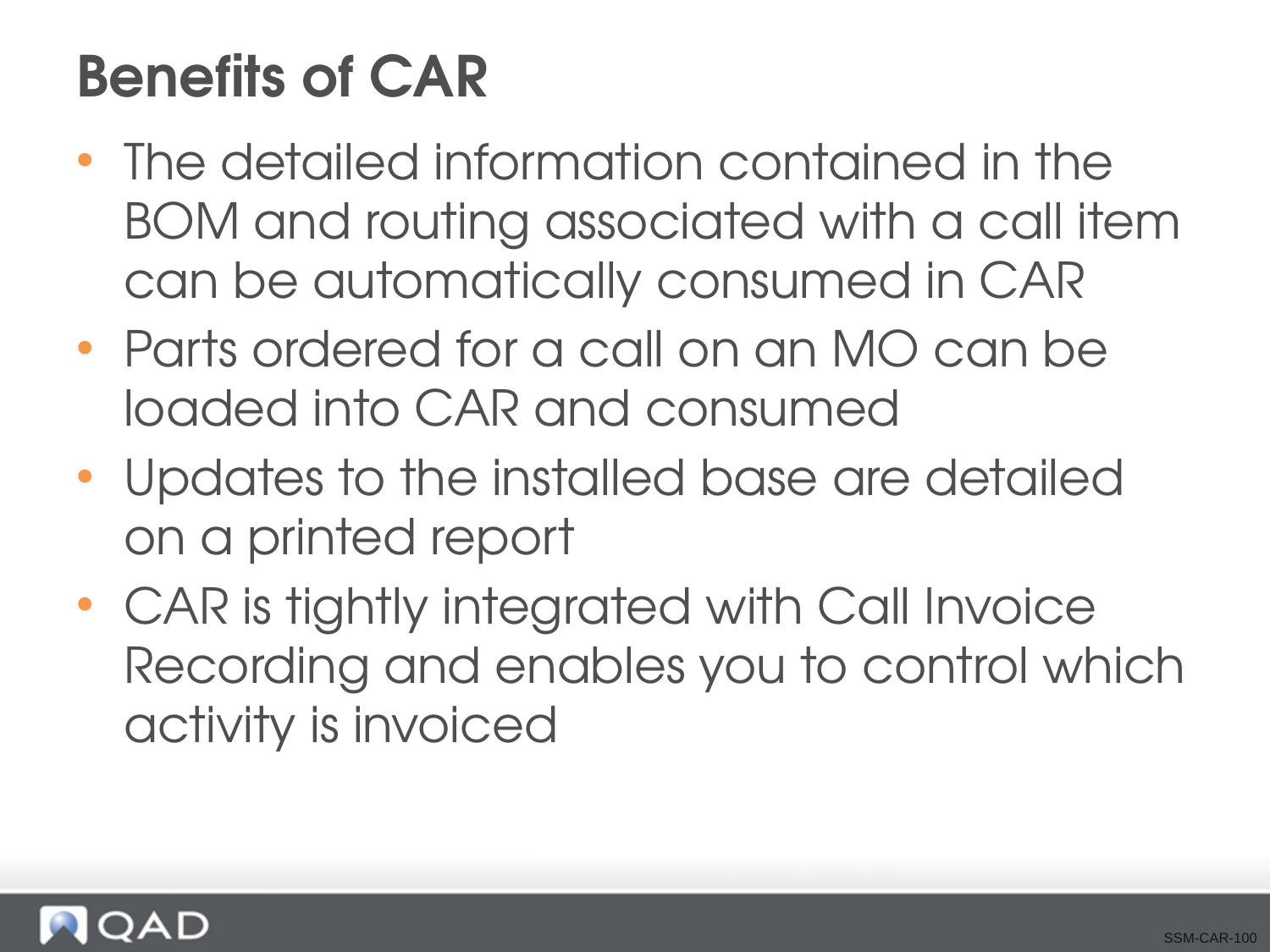

# Benefits of CAR
The detailed information contained in the BOM and routing associated with a call item can be automatically consumed in CAR
Parts ordered for a call on an MO can be loaded into CAR and consumed
Updates to the installed base are detailed on a printed report
CAR is tightly integrated with Call Invoice Recording and enables you to control which activity is invoiced

SSM-CAR-100